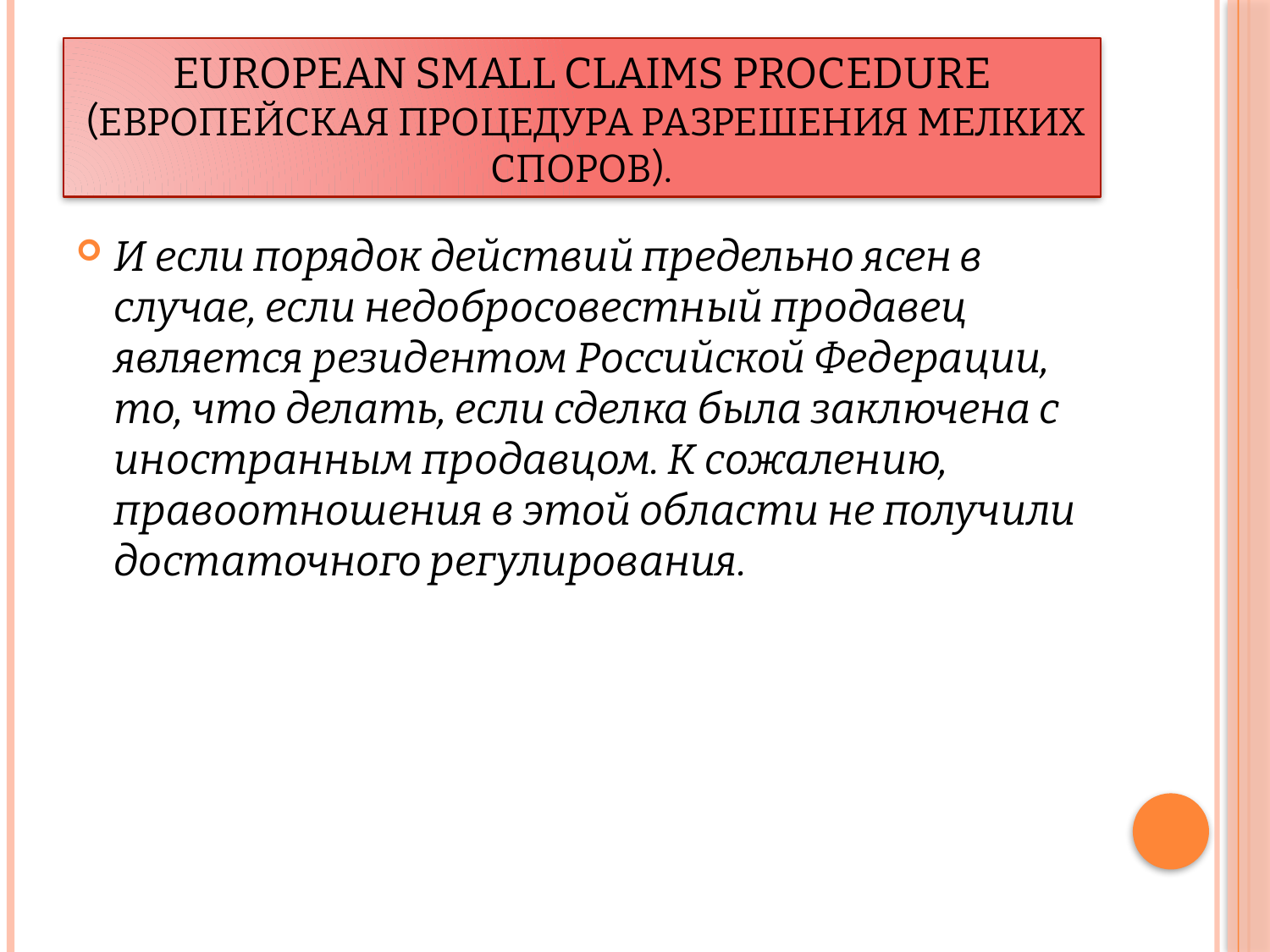

# European Small Claims Procedure (Европейская процедура разрешения мелких споров).
И если порядок действий предельно ясен в случае, если недобросовестный продавец является резидентом Российской Федерации, то, что делать, если сделка была заключена с иностранным продавцом. К сожалению, правоотношения в этой области не получили достаточного регулирования.